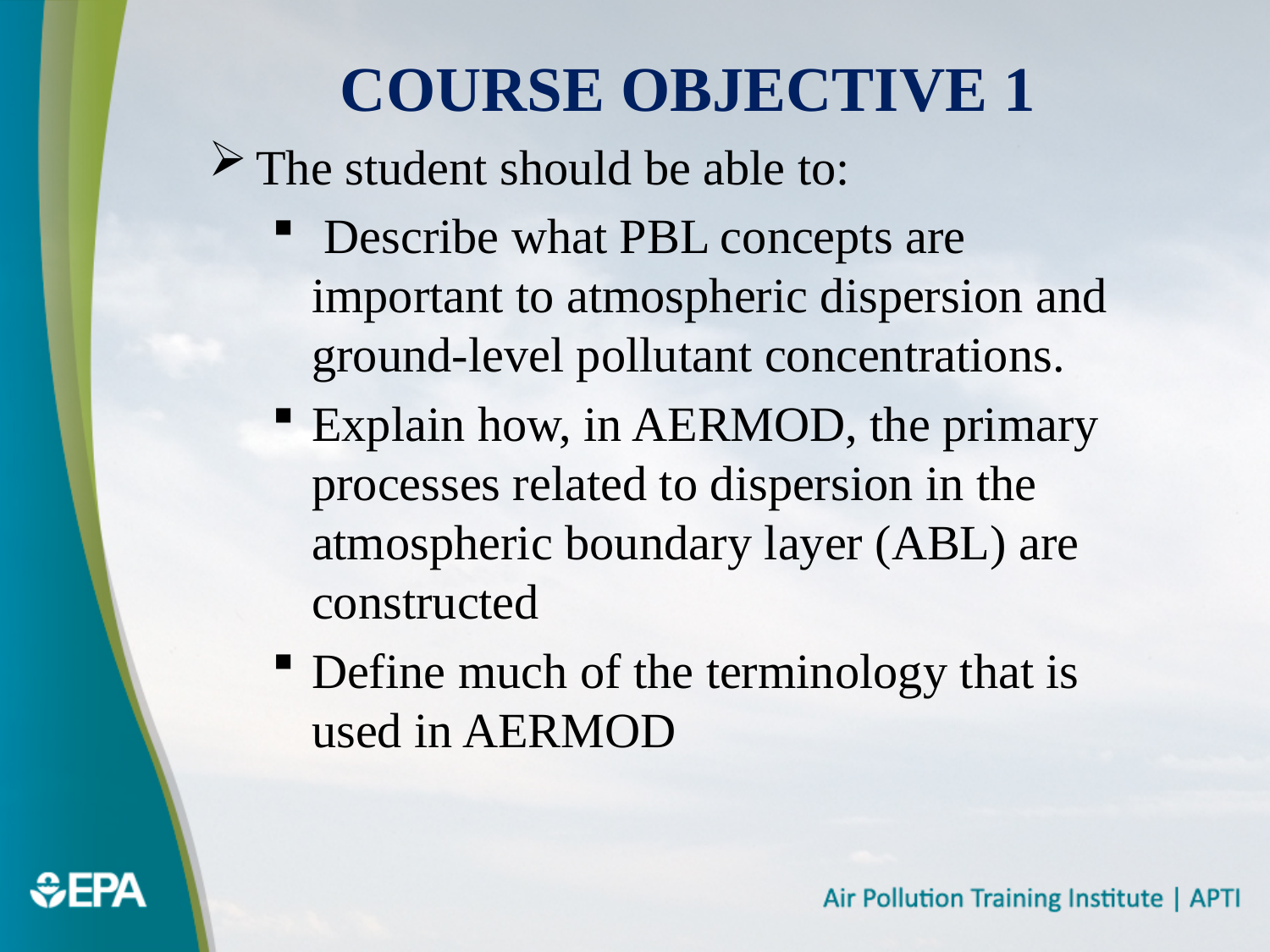

# Course Objective 1
The student should be able to:
 Describe what PBL concepts are important to atmospheric dispersion and ground-level pollutant concentrations.
Explain how, in AERMOD, the primary processes related to dispersion in the atmospheric boundary layer (ABL) are constructed
Define much of the terminology that is used in AERMOD